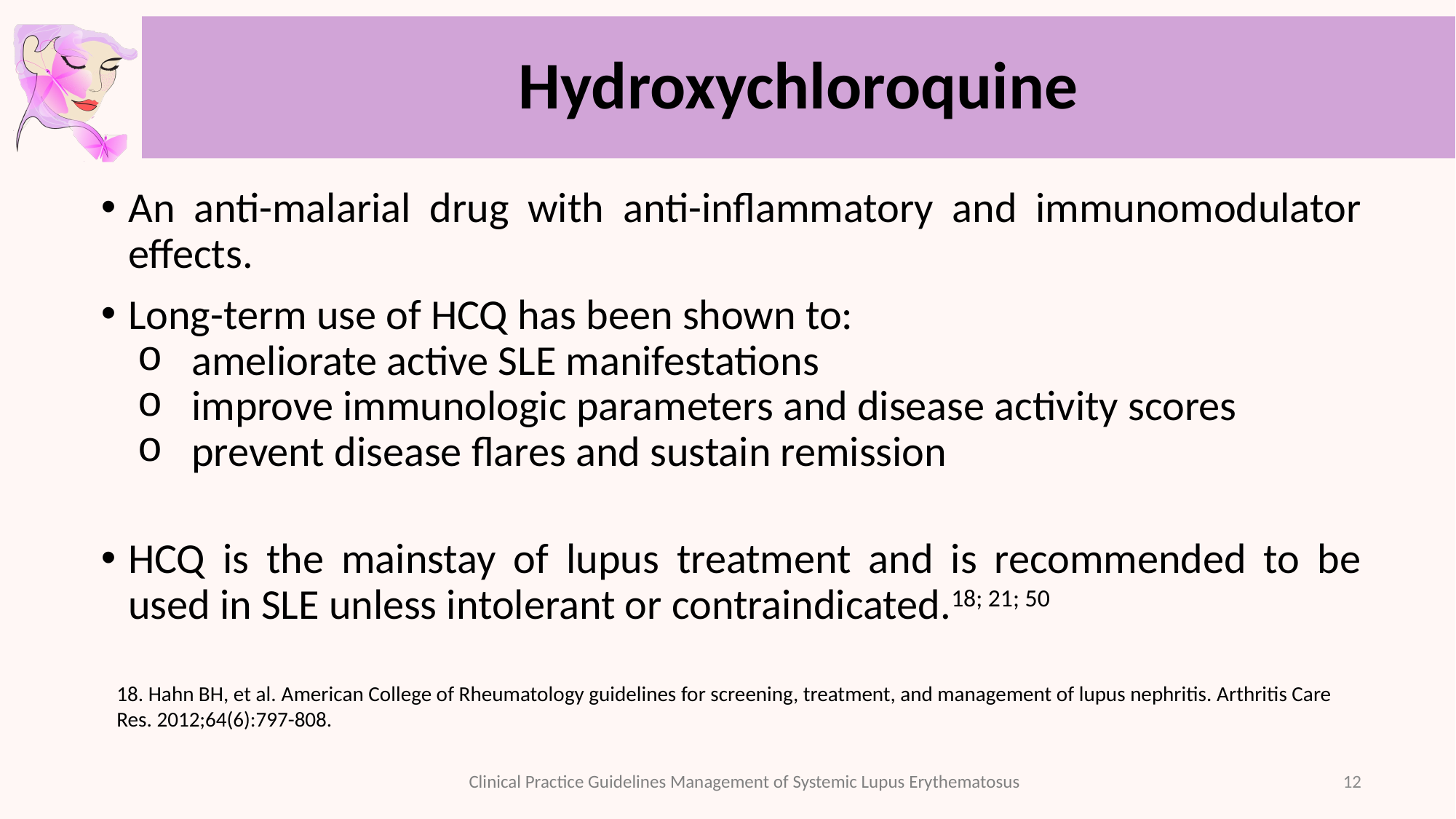

# Hydroxychloroquine
An anti-malarial drug with anti-inflammatory and immunomodulator effects.
Long-term use of HCQ has been shown to:
ameliorate active SLE manifestations
improve immunologic parameters and disease activity scores
prevent disease flares and sustain remission

HCQ is the mainstay of lupus treatment and is recommended to be used in SLE unless intolerant or contraindicated.18; 21; 50
18. Hahn BH, et al. American College of Rheumatology guidelines for screening, treatment, and management of lupus nephritis. Arthritis Care Res. 2012;64(6):797-808.
12